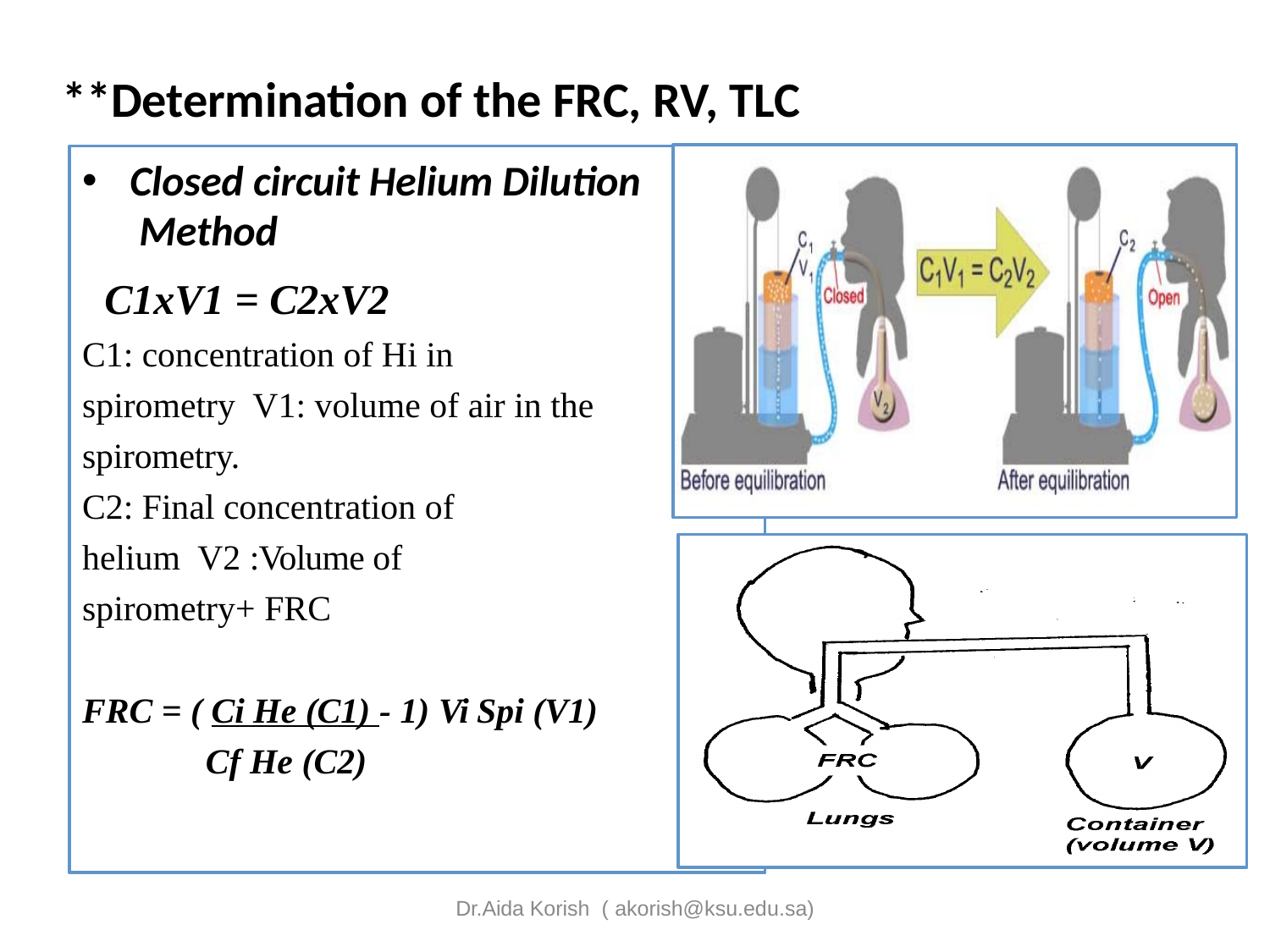

# **Determination of the FRC, RV, TLC

Closed circuit Helium Dilution  Method
C1xV1 = C2xV2
C1: concentration of Hi in spirometry  V1: volume of air in the spirometry.
C2: Final concentration of helium  V2 :Volume of spirometry+ FRC

FRC = ( Ci He (C1) - 1) Vi Spi (V1)  Cf He (C2)

Dr.Aida Korish  ( akorish@ksu.edu.sa)